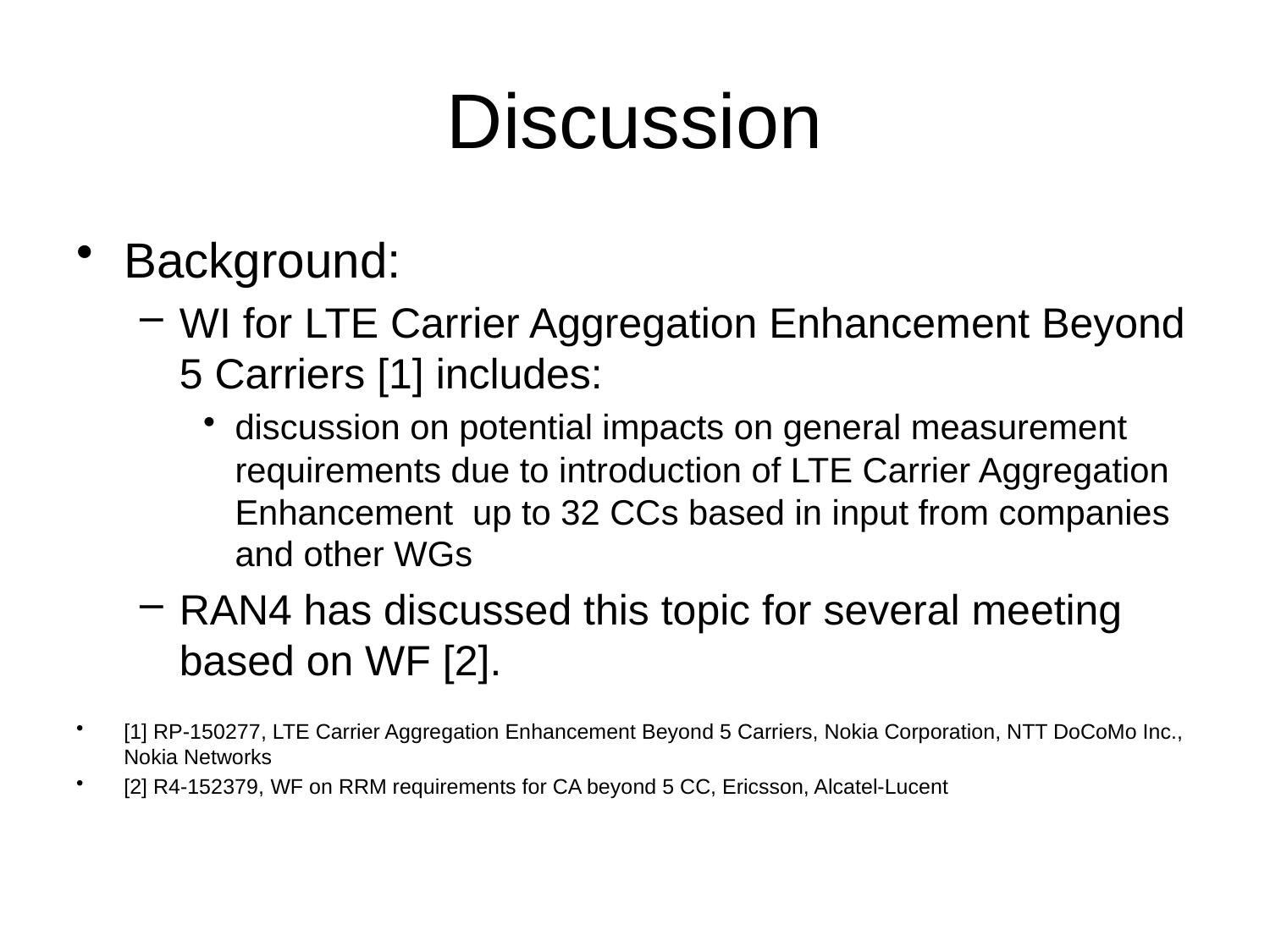

# Discussion
Background:
WI for LTE Carrier Aggregation Enhancement Beyond 5 Carriers [1] includes:
discussion on potential impacts on general measurement requirements due to introduction of LTE Carrier Aggregation Enhancement  up to 32 CCs based in input from companies and other WGs
RAN4 has discussed this topic for several meeting based on WF [2].

[1] RP-150277, LTE Carrier Aggregation Enhancement Beyond 5 Carriers, Nokia Corporation, NTT DoCoMo Inc., Nokia Networks
[2] R4-152379, WF on RRM requirements for CA beyond 5 CC, Ericsson, Alcatel-Lucent